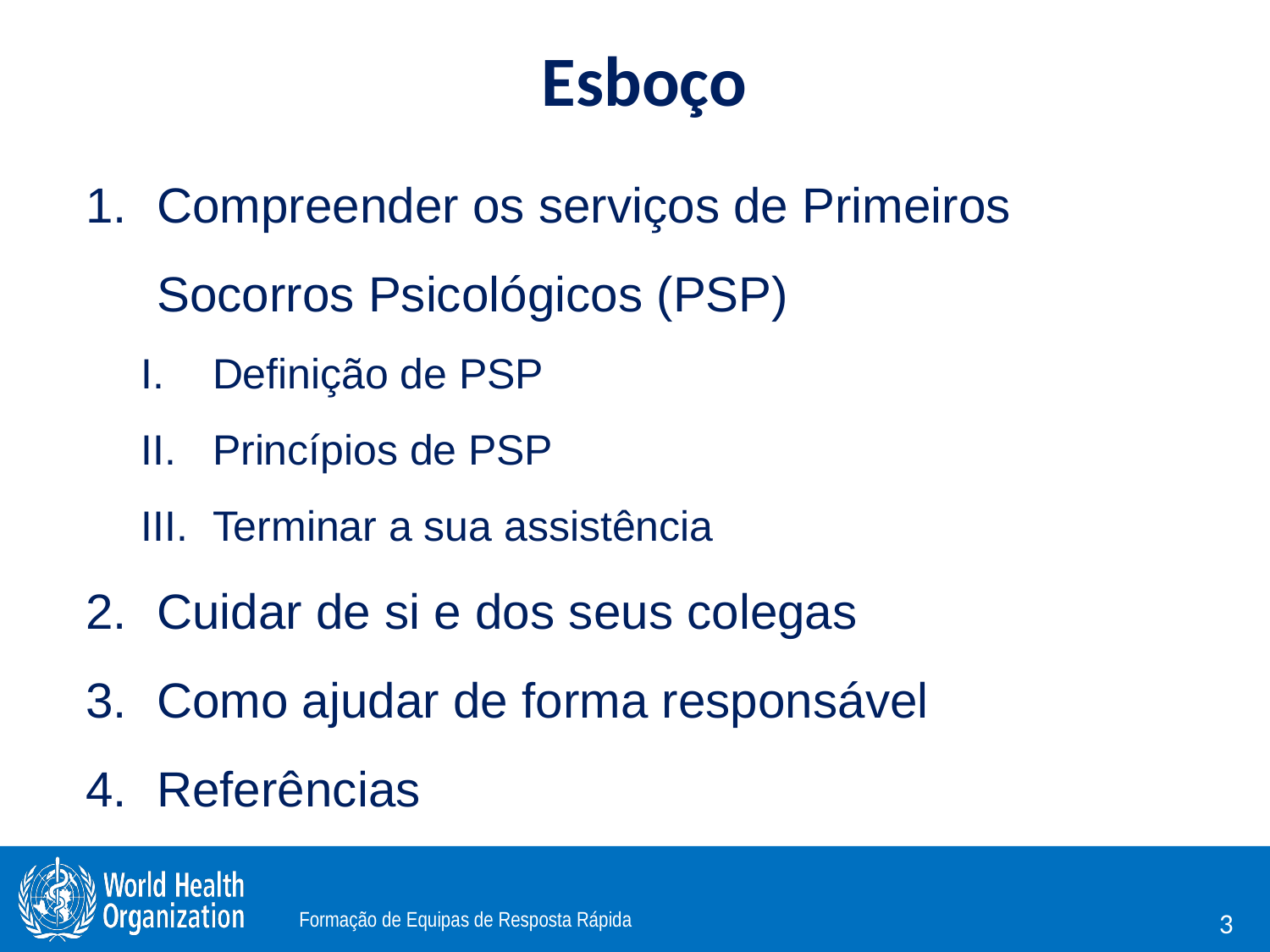

# Esboço
Compreender os serviços de Primeiros Socorros Psicológicos (PSP)
Definição de PSP
Princípios de PSP
Terminar a sua assistência
Cuidar de si e dos seus colegas
Como ajudar de forma responsável
Referências